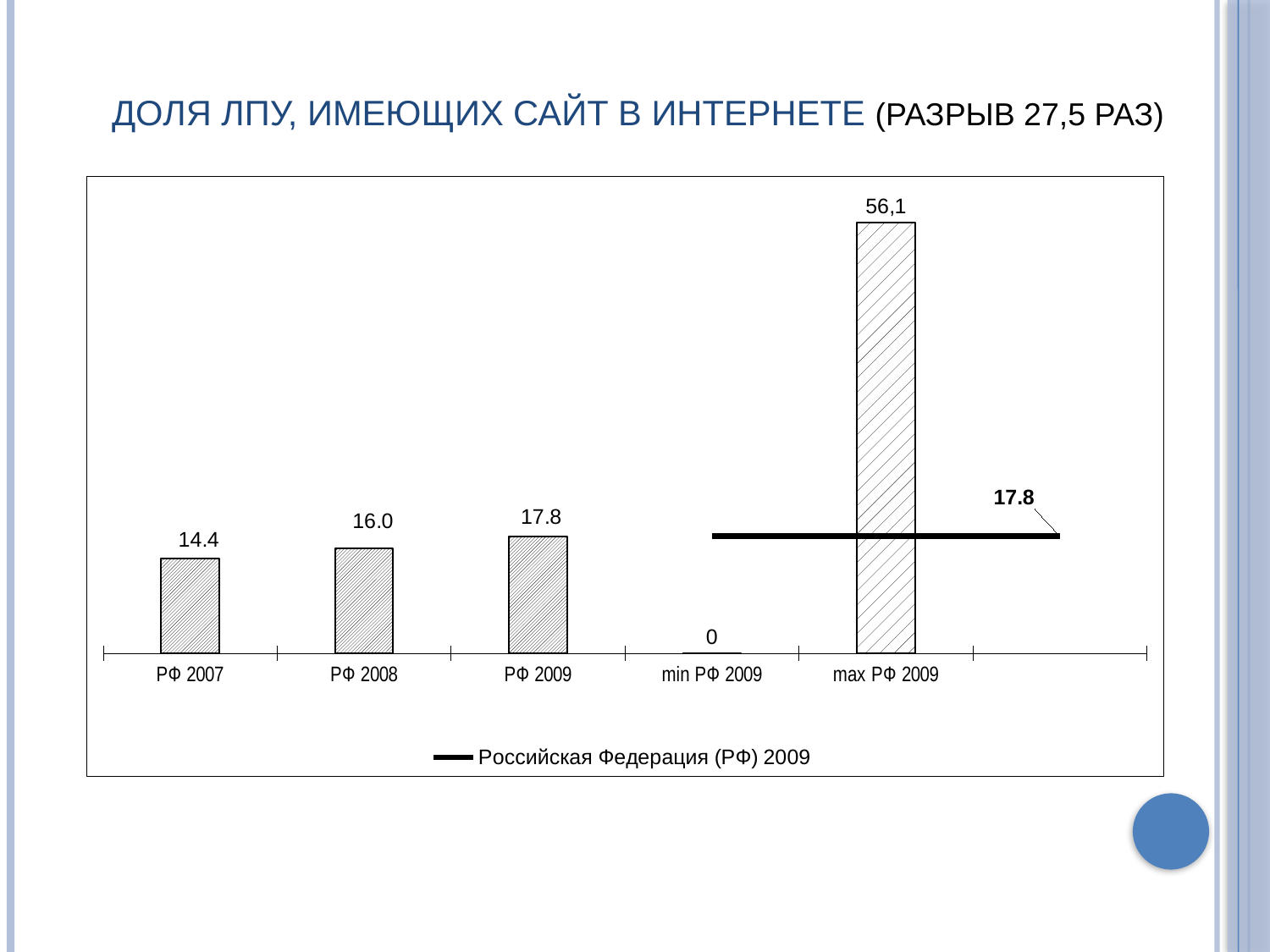

Доля ЛПУ, имеющих сайт в интернете (разрыв 27,5 раз)

### Chart

| Category | Россия | Российская Федерация (РФ) 2009 |
|---|---|---|
| РФ 2007 | 14.363786347700557 | None |
| РФ 2008 | 15.98393574297189 | None |
| РФ 2009 | 17.81 | None |
| min РФ 2009 | 0.0 | 17.81 |
| max РФ 2009 | 65.43 | 17.81 |